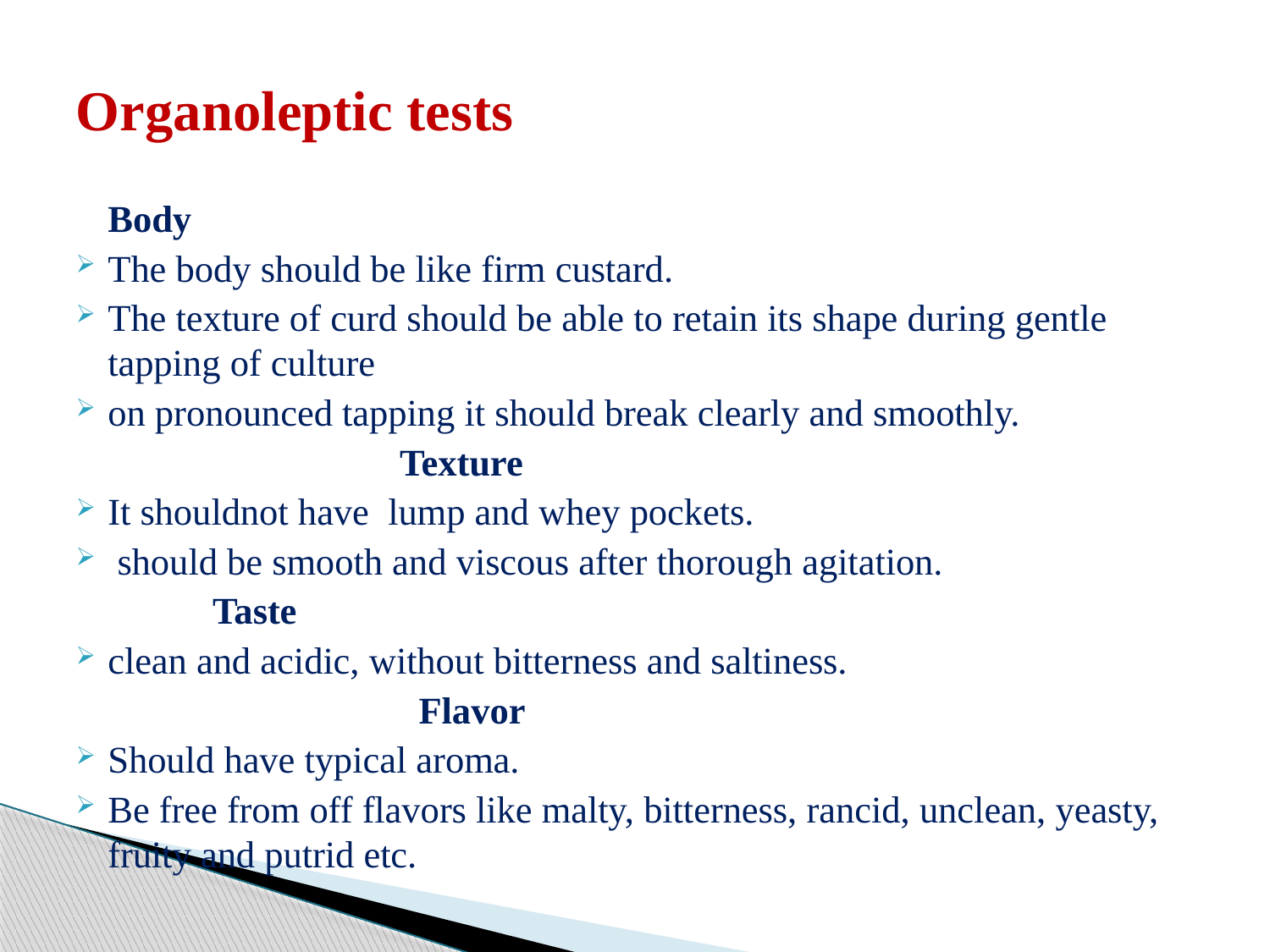

# Organoleptic tests
				Body
The body should be like firm custard.
The texture of curd should be able to retain its shape during gentle tapping of culture
on pronounced tapping it should break clearly and smoothly.
                                  Texture
It shouldnot have  lump and whey pockets.
 should be smooth and viscous after thorough agitation.
			           Taste
clean and acidic, without bitterness and saltiness.
                                    Flavor
Should have typical aroma.
Be free from off flavors like malty, bitterness, rancid, unclean, yeasty, fruity and putrid etc.